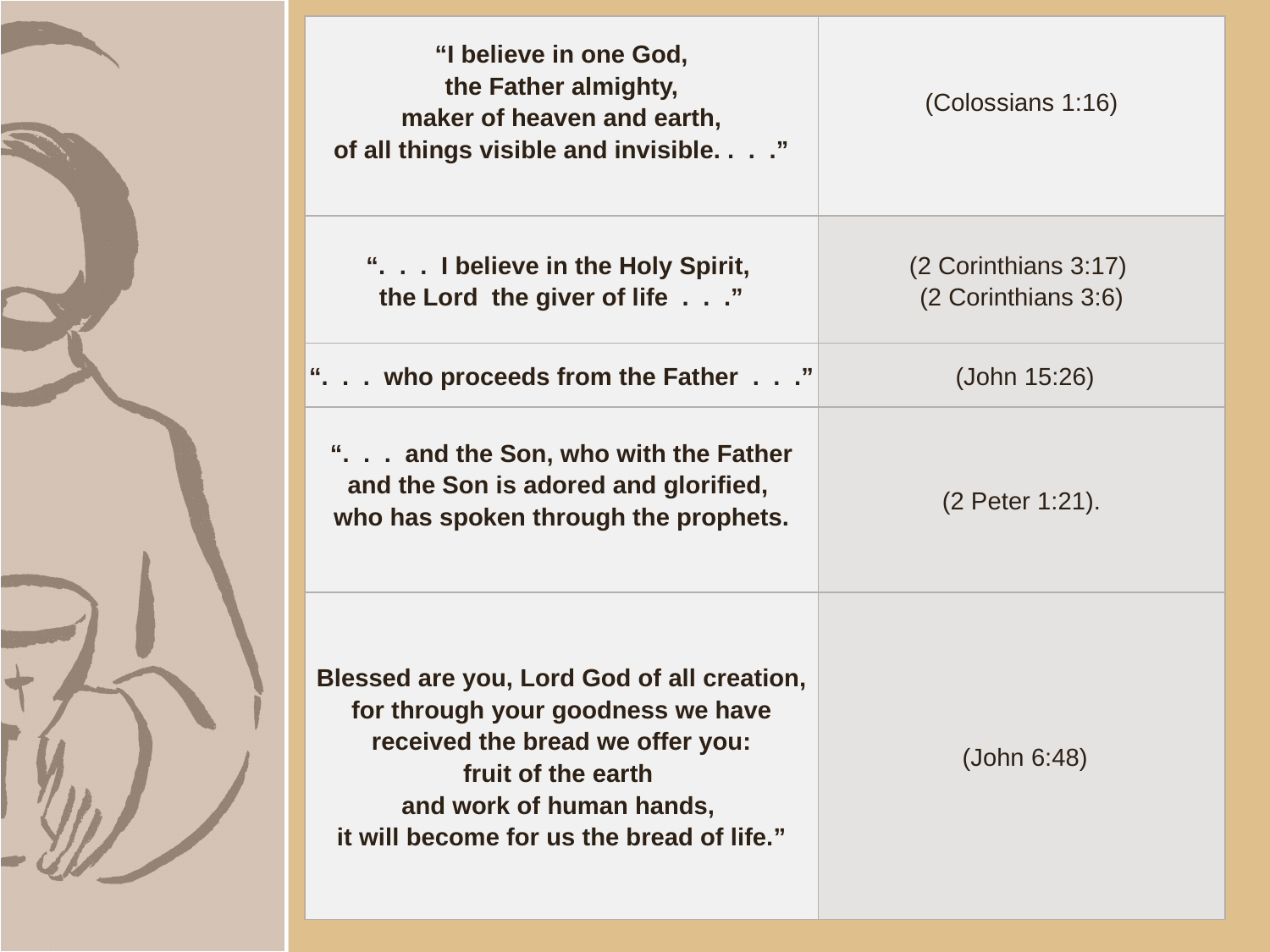

| “I believe in one God, the Father almighty, maker of heaven and earth, of all things visible and invisible. . . .” | (Colossians 1:16) |
| --- | --- |
| “. . . I believe in the Holy Spirit, the Lord the giver of life . . .” | (2 Corinthians 3:17) (2 Corinthians 3:6) |
| “. . . who proceeds from the Father . . .” | (John 15:26) |
| “. . . and the Son, who with the Father and the Son is adored and glorified, who has spoken through the prophets. | (2 Peter 1:21). |
| Blessed are you, Lord God of all creation, for through your goodness we have received the bread we offer you: fruit of the earth and work of human hands, it will become for us the bread of life.” | (John 6:48) |
#